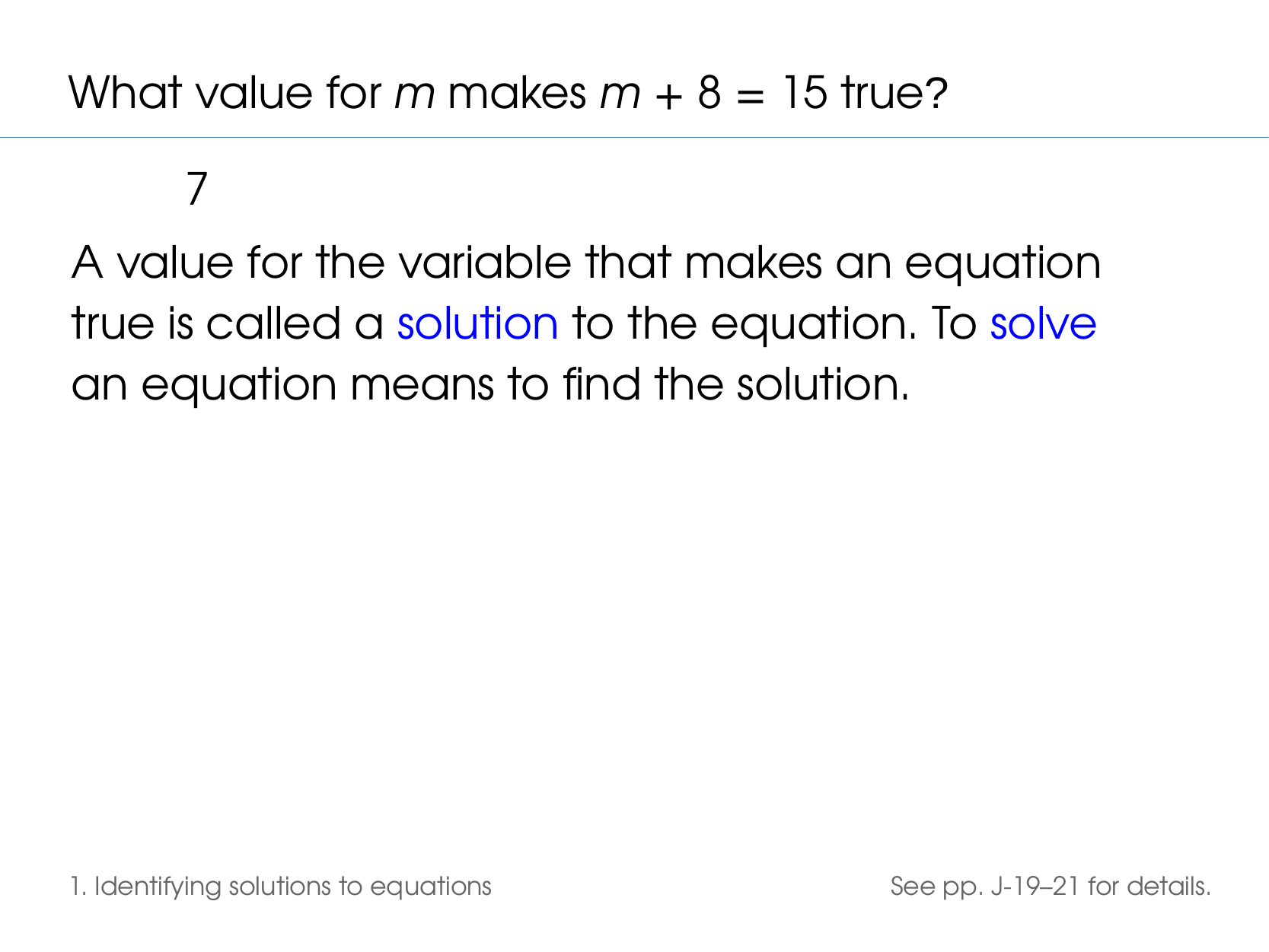

What value for m makes m + 8 = 15 true?
	7
A value for the variable that makes an equation true is called a solution to the equation. To solve an equation means to find the solution.
1. Identifying solutions to equations
See pp. J-19–21 for details.